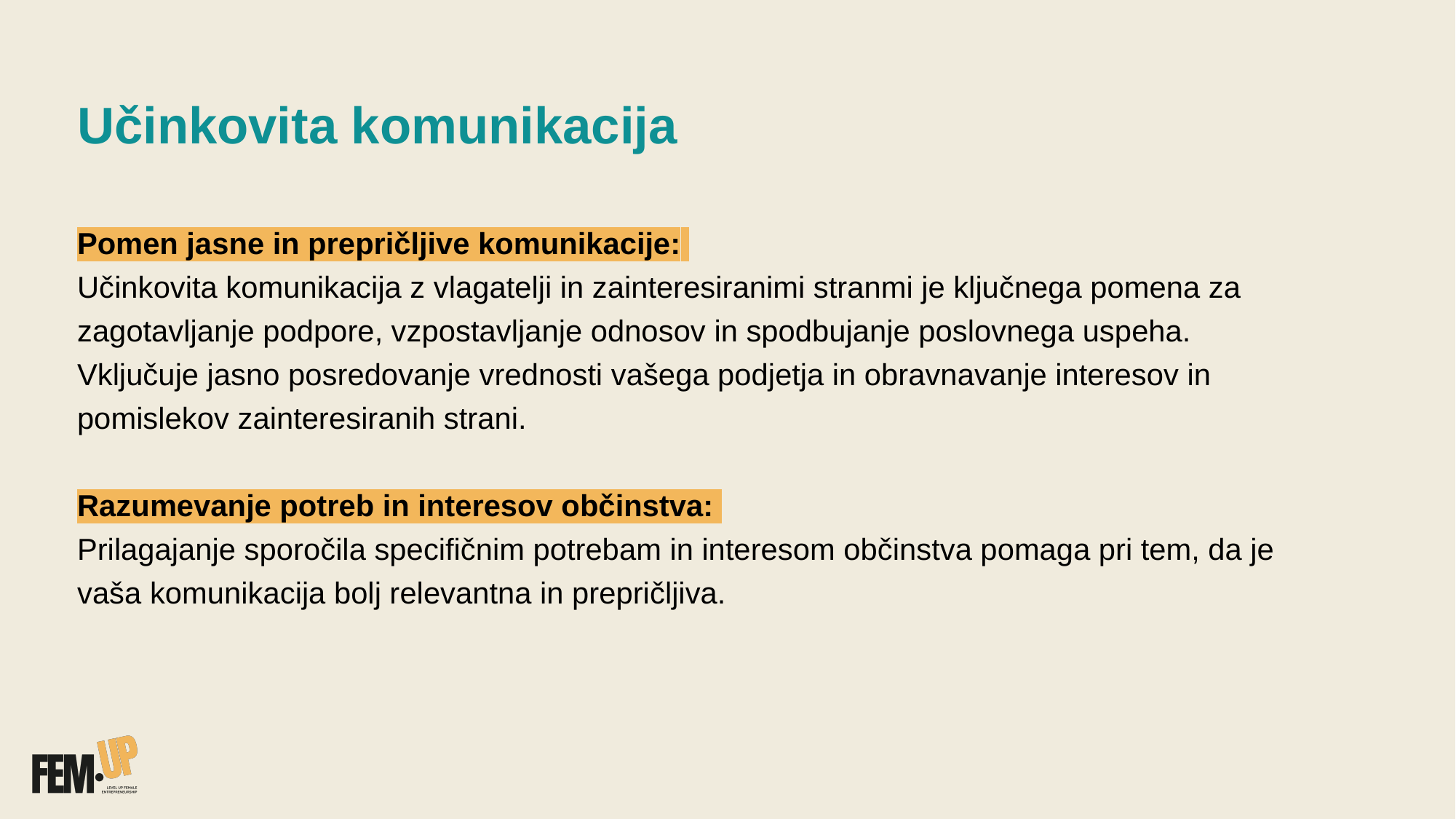

# Učinkovita komunikacija
Pomen jasne in prepričljive komunikacije:
Učinkovita komunikacija z vlagatelji in zainteresiranimi stranmi je ključnega pomena za zagotavljanje podpore, vzpostavljanje odnosov in spodbujanje poslovnega uspeha. Vključuje jasno posredovanje vrednosti vašega podjetja in obravnavanje interesov in pomislekov zainteresiranih strani.

Razumevanje potreb in interesov občinstva:
Prilagajanje sporočila specifičnim potrebam in interesom občinstva pomaga pri tem, da je vaša komunikacija bolj relevantna in prepričljiva.